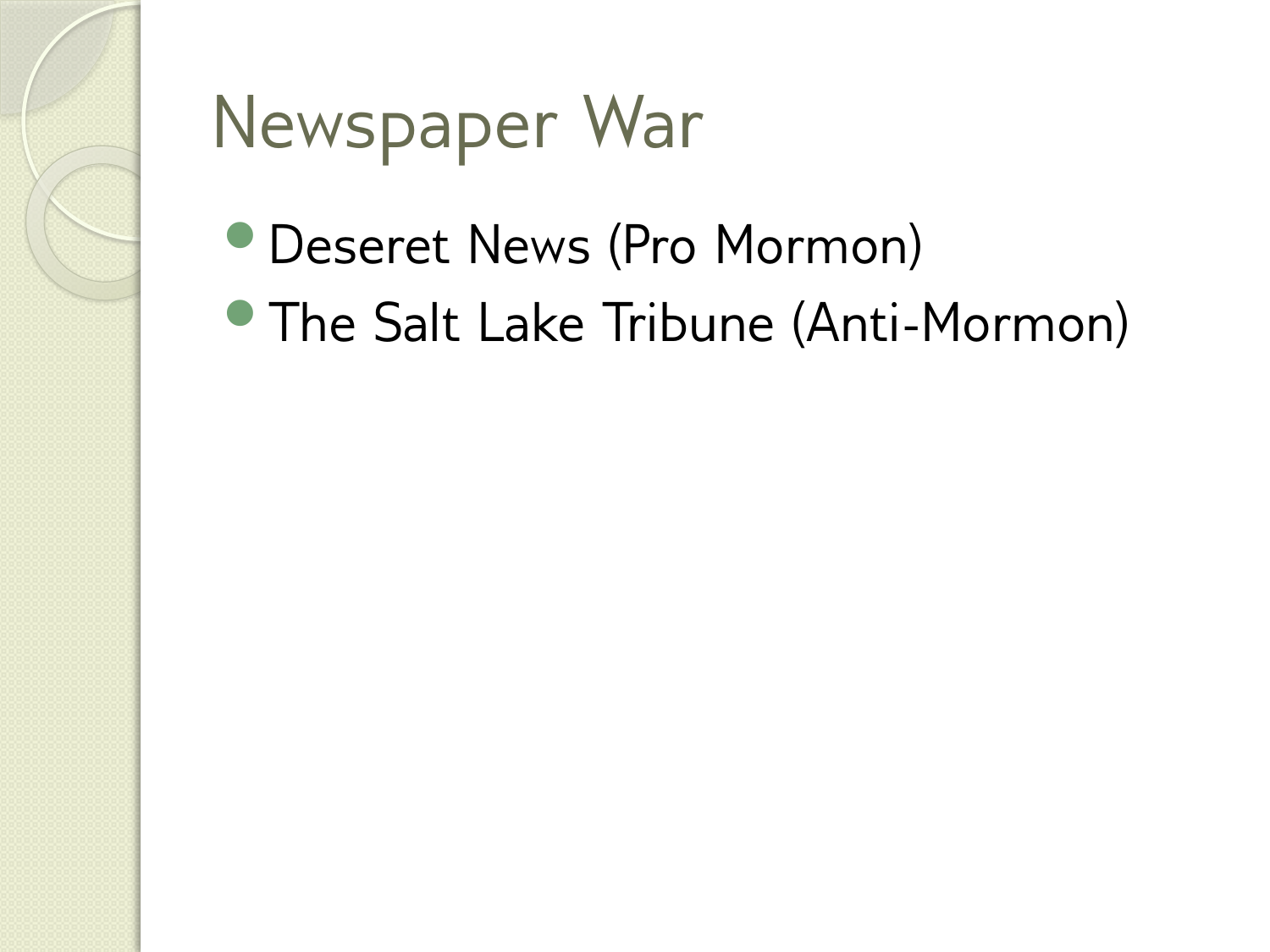

# Newspaper War
Deseret News (Pro Mormon)
The Salt Lake Tribune (Anti-Mormon)